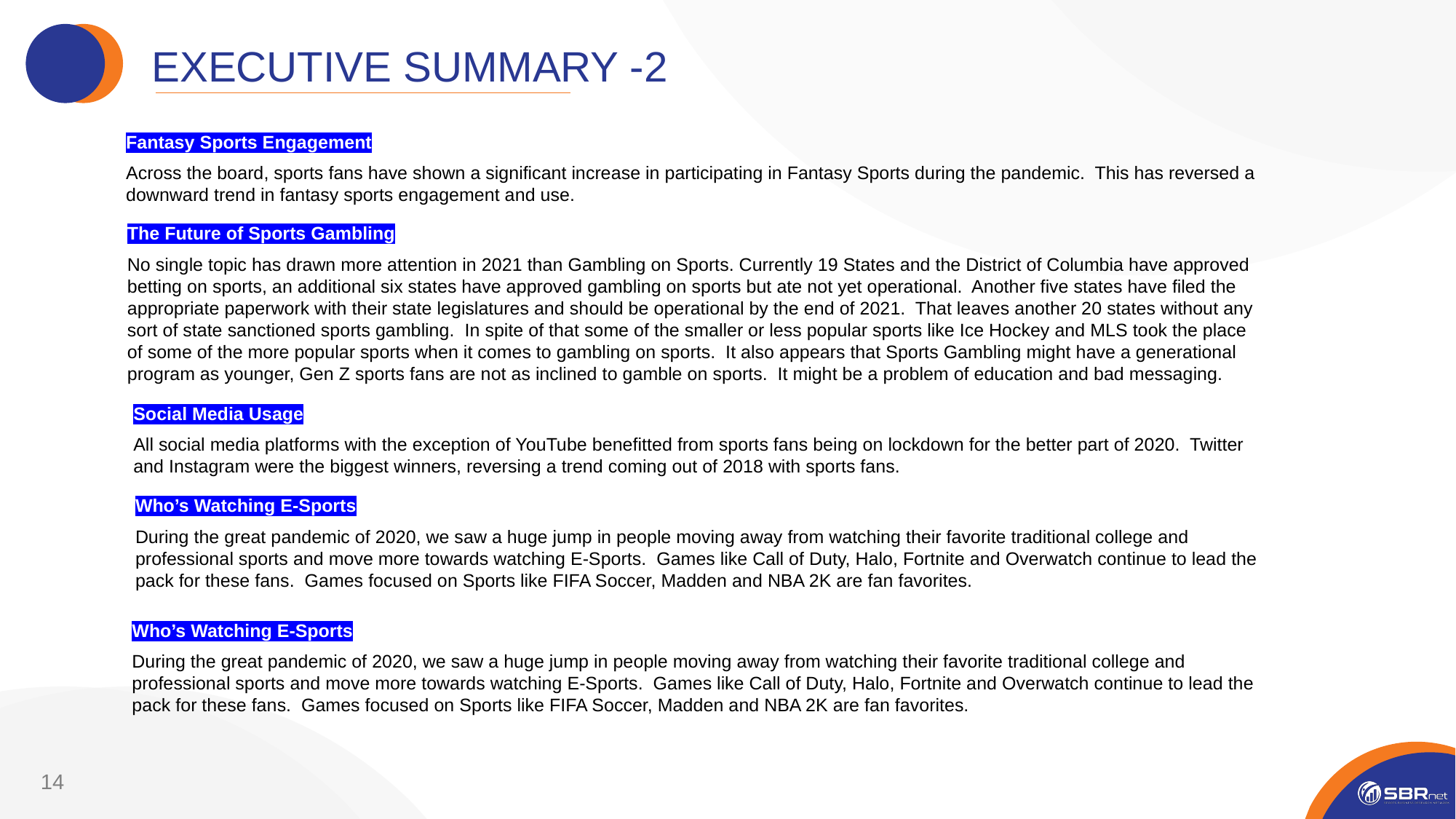

EXECUTIVE SUMMARY -2
Fantasy Sports Engagement
Across the board, sports fans have shown a significant increase in participating in Fantasy Sports during the pandemic.  This has reversed a downward trend in fantasy sports engagement and use.
The Future of Sports Gambling
No single topic has drawn more attention in 2021 than Gambling on Sports. Currently 19 States and the District of Columbia have approved betting on sports, an additional six states have approved gambling on sports but ate not yet operational.  Another five states have filed the appropriate paperwork with their state legislatures and should be operational by the end of 2021.  That leaves another 20 states without any sort of state sanctioned sports gambling.  In spite of that some of the smaller or less popular sports like Ice Hockey and MLS took the place of some of the more popular sports when it comes to gambling on sports.  It also appears that Sports Gambling might have a generational program as younger, Gen Z sports fans are not as inclined to gamble on sports.  It might be a problem of education and bad messaging.
Social Media Usage
All social media platforms with the exception of YouTube benefitted from sports fans being on lockdown for the better part of 2020.  Twitter and Instagram were the biggest winners, reversing a trend coming out of 2018 with sports fans.
Who’s Watching E-Sports
During the great pandemic of 2020, we saw a huge jump in people moving away from watching their favorite traditional college and professional sports and move more towards watching E-Sports.  Games like Call of Duty, Halo, Fortnite and Overwatch continue to lead the pack for these fans.  Games focused on Sports like FIFA Soccer, Madden and NBA 2K are fan favorites.
Who’s Watching E-Sports
During the great pandemic of 2020, we saw a huge jump in people moving away from watching their favorite traditional college and professional sports and move more towards watching E-Sports.  Games like Call of Duty, Halo, Fortnite and Overwatch continue to lead the pack for these fans.  Games focused on Sports like FIFA Soccer, Madden and NBA 2K are fan favorites.
14